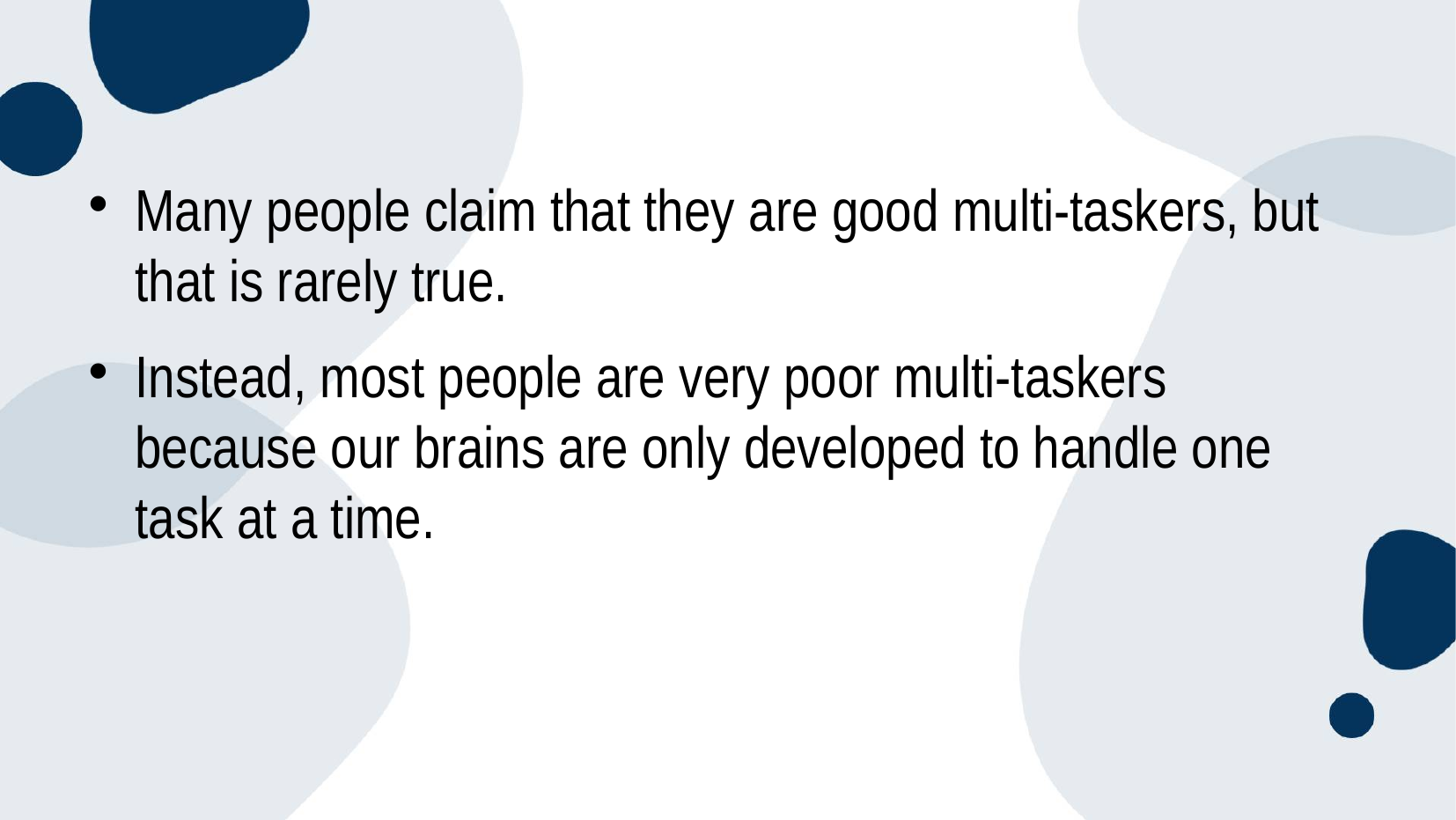

Many people claim that they are good multi-taskers, but that is rarely true.
Instead, most people are very poor multi-taskers   because our brains are only developed to handle one  task at a time.